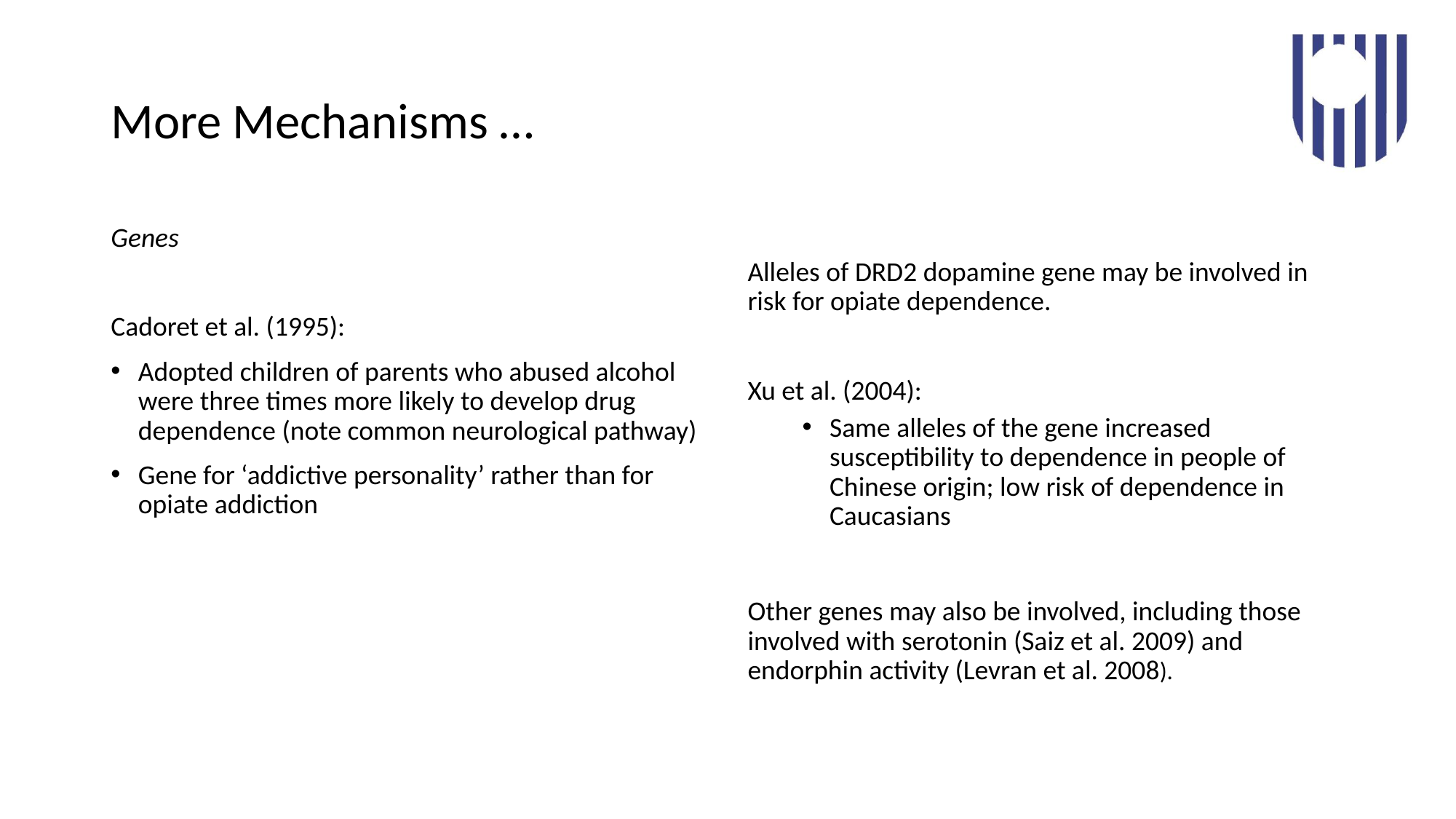

# More Mechanisms …

Alleles of DRD2 dopamine gene may be involved in risk for opiate dependence.

Xu et al. (2004):
Same alleles of the gene increased susceptibility to dependence in people of Chinese origin; low risk of dependence in Caucasians

Other genes may also be involved, including those involved with serotonin (Saiz et al. 2009) and endorphin activity (Levran et al. 2008).
Genes

Cadoret et al. (1995):
Adopted children of parents who abused alcohol were three times more likely to develop drug dependence (note common neurological pathway)
Gene for ‘addictive personality’ rather than for opiate addiction